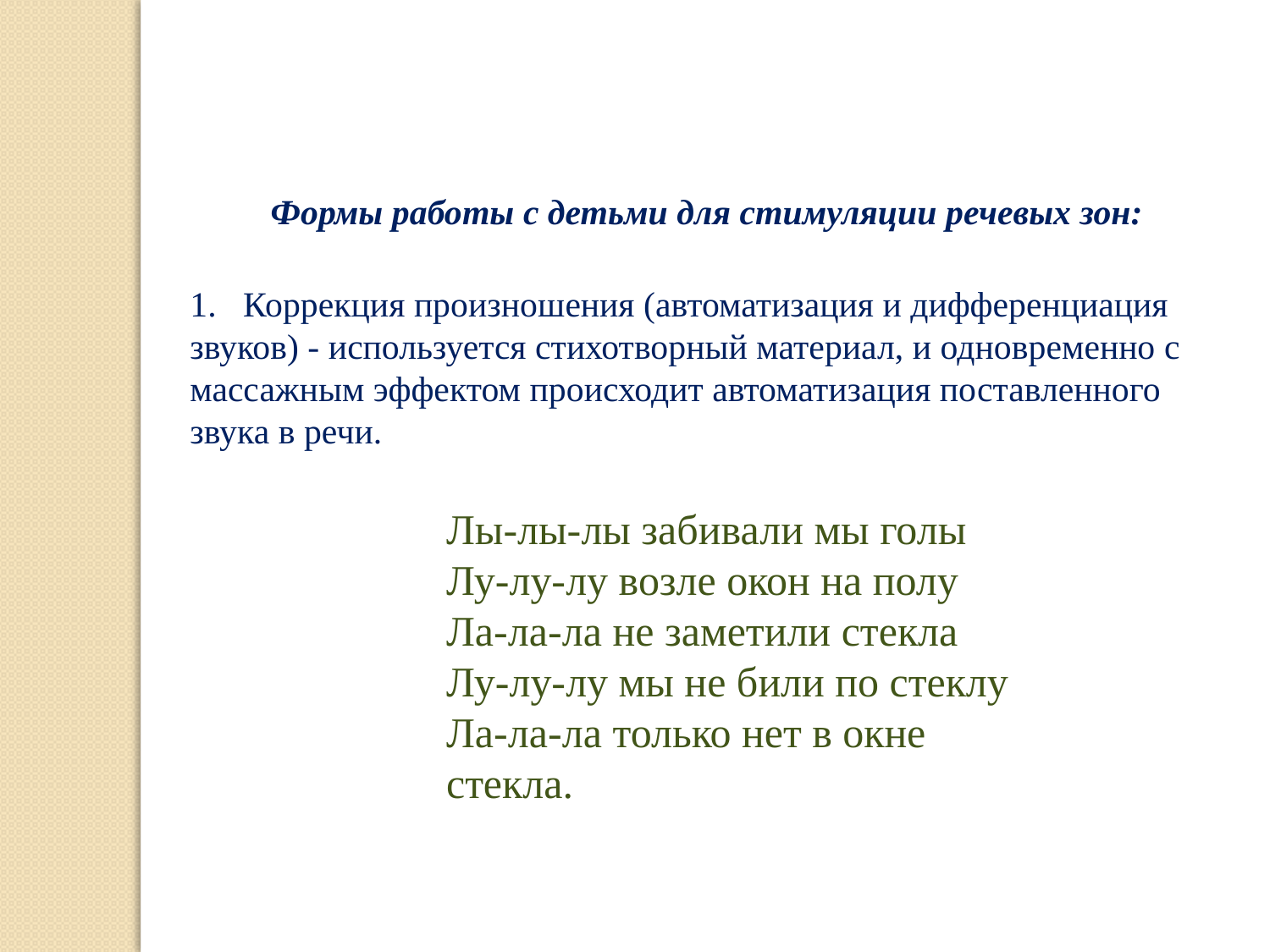

Формы работы с детьми для стимуляции речевых зон:
1.   Коррекция произношения (автоматизация и дифференциация звуков) - используется стихотворный материал, и одновременно с массажным эффектом происходит автоматизация поставленного звука в речи.
Лы-лы-лы забивали мы голы
Лу-лу-лу возле окон на полу
Ла-ла-ла не заметили стекла
Лу-лу-лу мы не били по стеклу
Ла-ла-ла только нет в окне стекла.